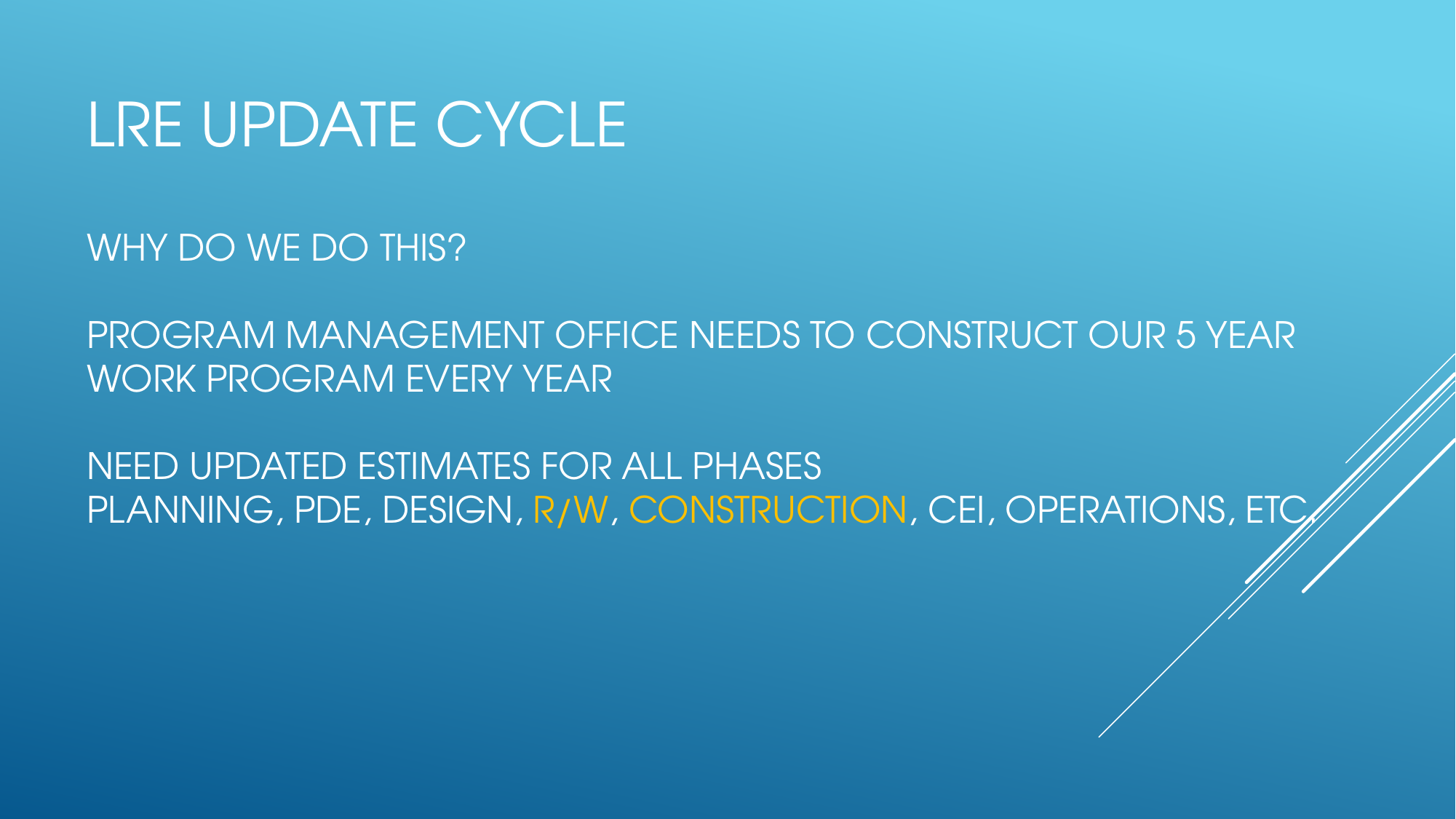

# LRE UPDATE CYCLE WHY DO WE DO THIS? PROGRAM MANAGEMENT OFFICE NEEDS TO CONSTRUCT OUR 5 YEAR WORK PROGRAM EVERY YEAR NEED UPDATED ESTIMATES FOR ALL PHASES PLANNING, pde, DESIGN, R/W, CONSTRUCTION, CEI, OPERATIONS, ETC.